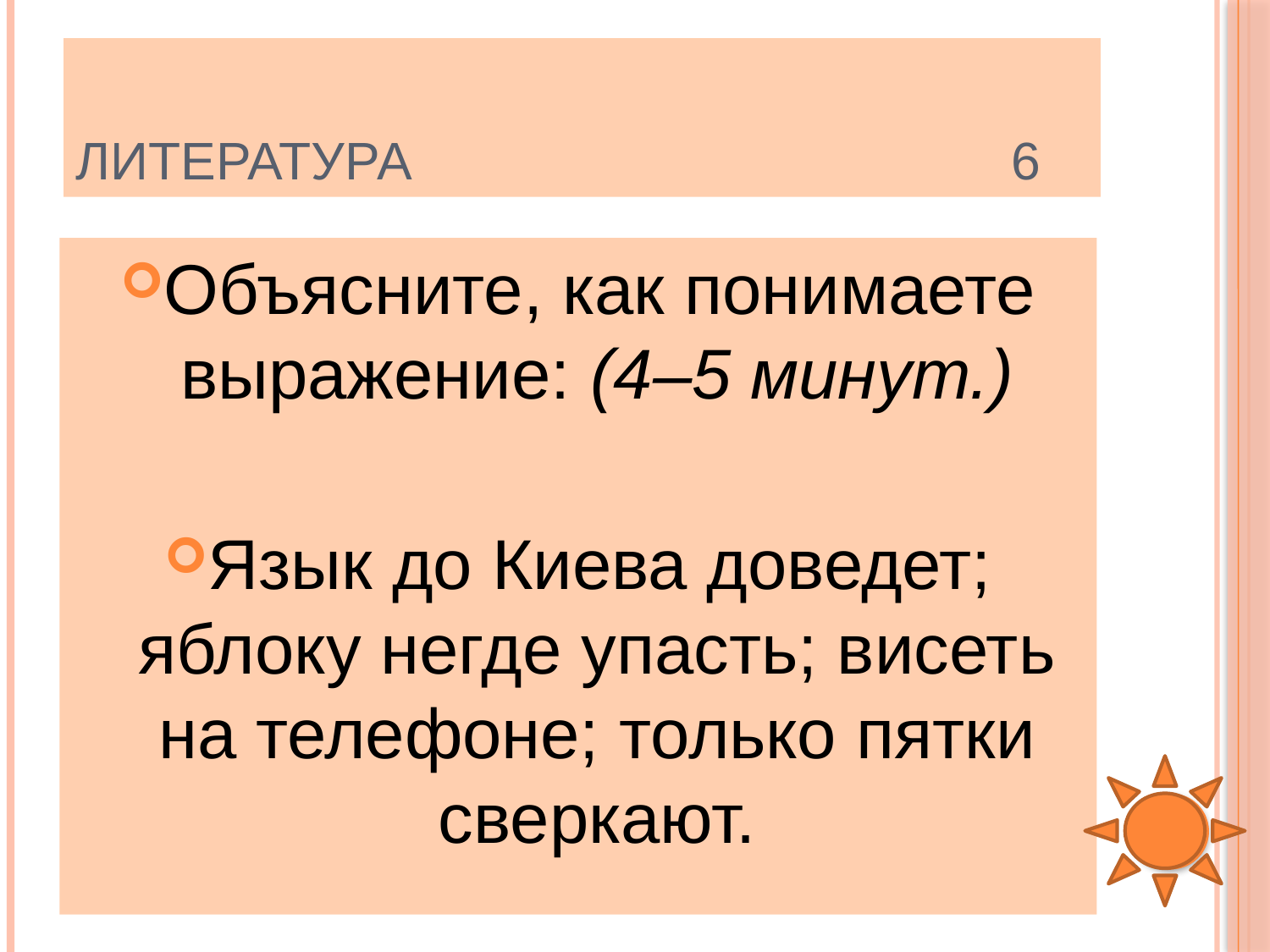

# Литература                                         6
Объясните, как понимаете выражение: (4–5 минут.)

Язык до Киева доведет; яблоку негде упасть; висеть на телефоне; только пятки сверкают.